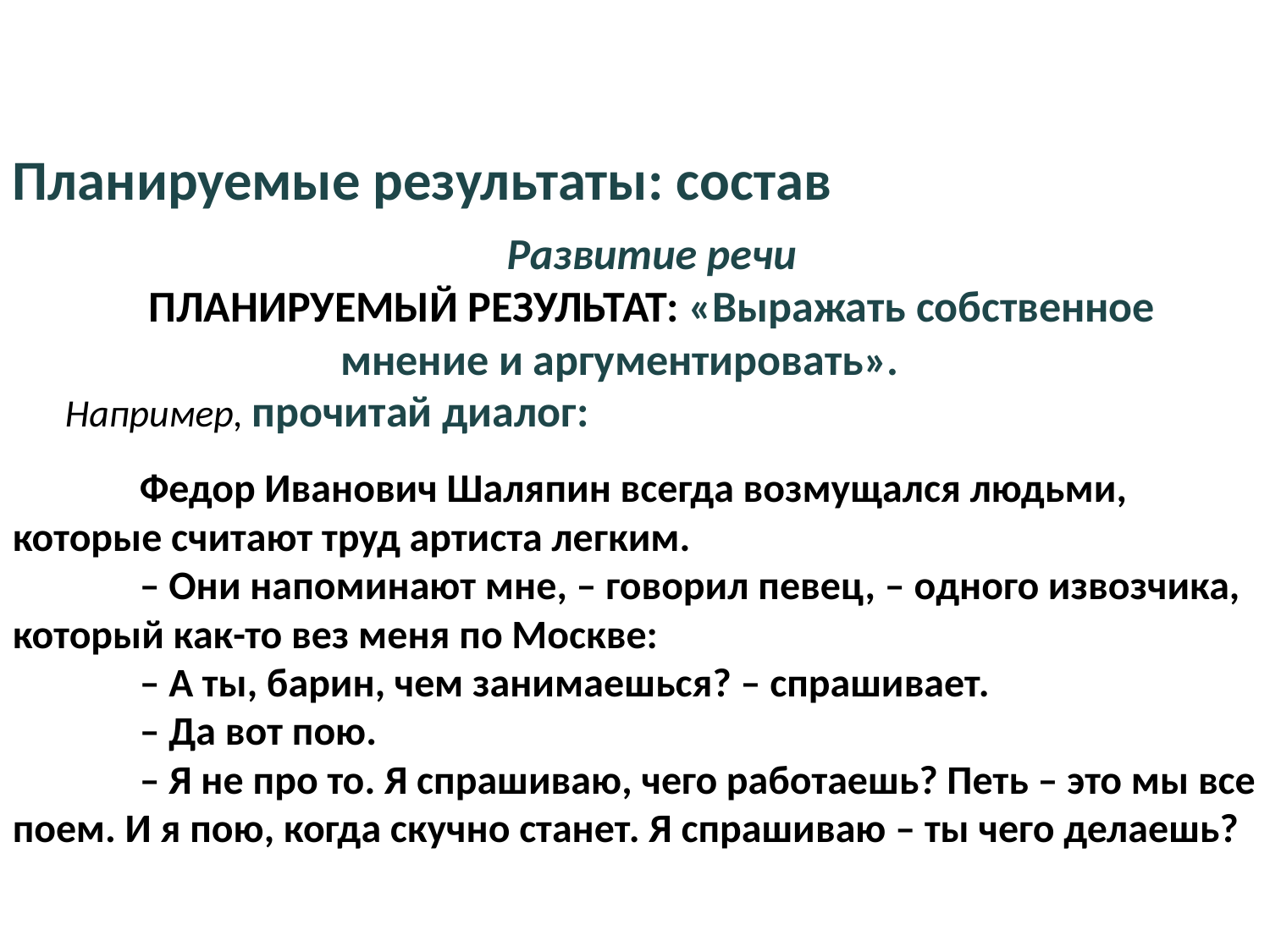

Планируемые результаты: состав
Развитие речи
ПЛАНИРУЕМЫЙ РЕЗУЛЬТАТ: «Выражать собственное мнение и аргументировать».
Например, прочитай диалог:
	Федор Иванович Шаляпин всегда возмущался людьми, которые считают труд артиста легким.
	– Они напоминают мне, – говорил певец, – одного извозчика, который как-то вез меня по Москве:
	– А ты, барин, чем занимаешься? – спрашивает.
	– Да вот пою.
	– Я не про то. Я спрашиваю, чего работаешь? Петь – это мы все поем. И я пою, когда скучно станет. Я спрашиваю – ты чего делаешь?